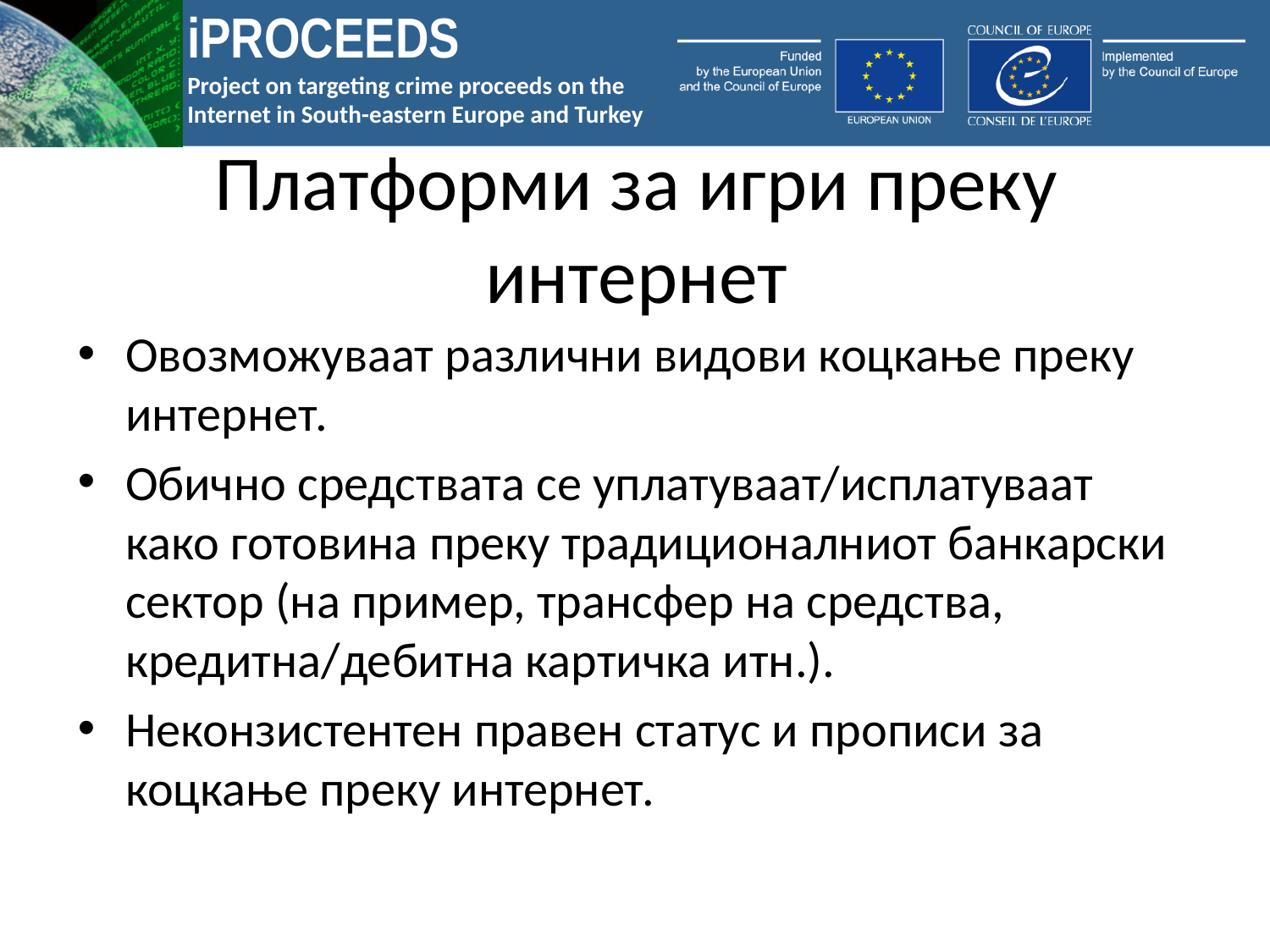

# Платформи за игри преку интернет
Овозможуваат различни видови коцкање преку интернет.
Обично средствата се уплатуваат/исплатуваат како готовина преку традиционалниот банкарски сектор (на пример, трансфер на средства, кредитна/дебитна картичка итн.).
Неконзистентен правен статус и прописи за коцкање преку интернет.